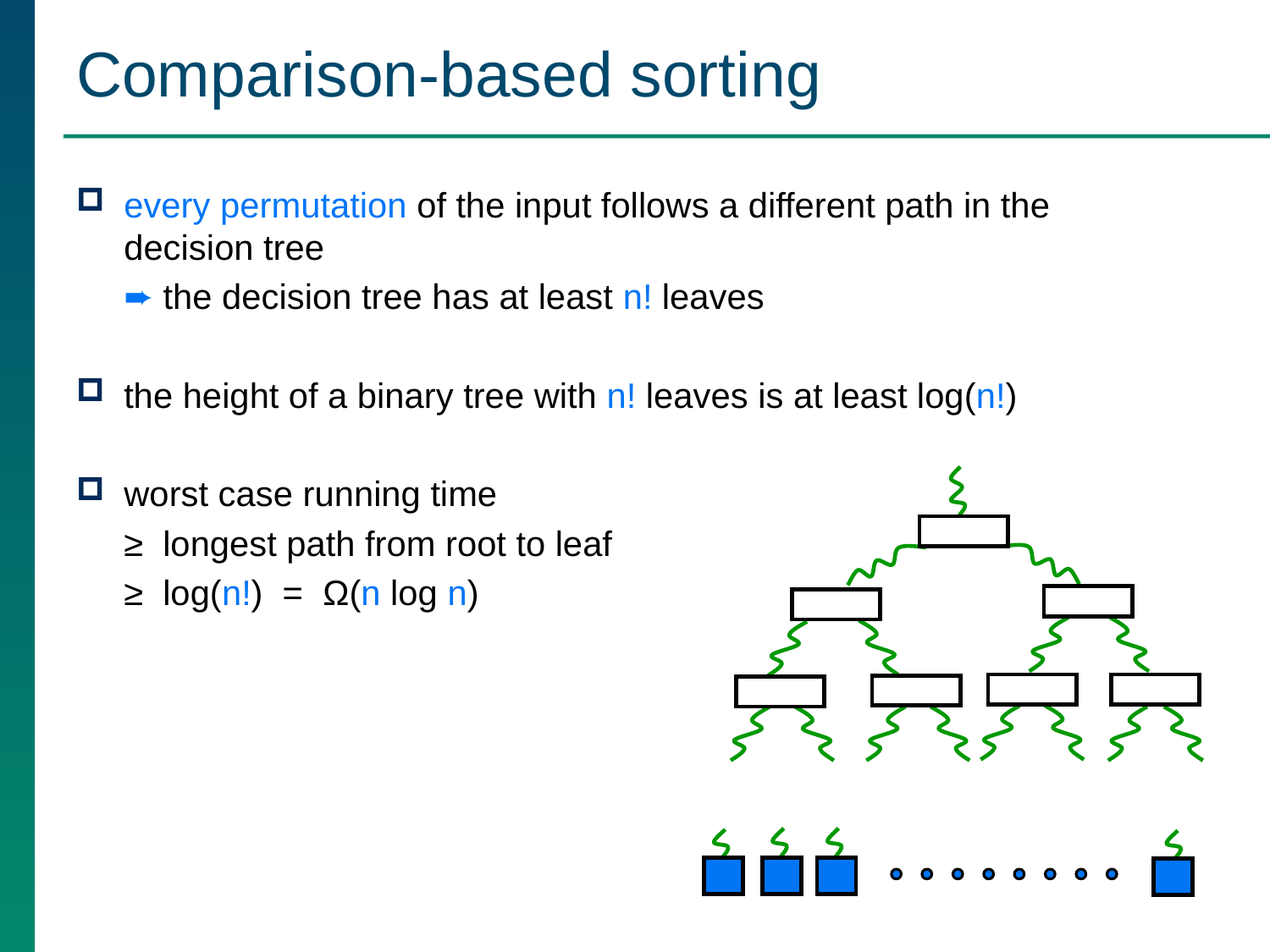

# Comparison-based sorting
every permutation of the input follows a different path in the decision tree
	➨ the decision tree has at least n! leaves

the height of a binary tree with n! leaves is at least log(n!)

worst case running time
	≥  longest path from root to leaf
	≥  log(n!)  =  Ω(n log n)